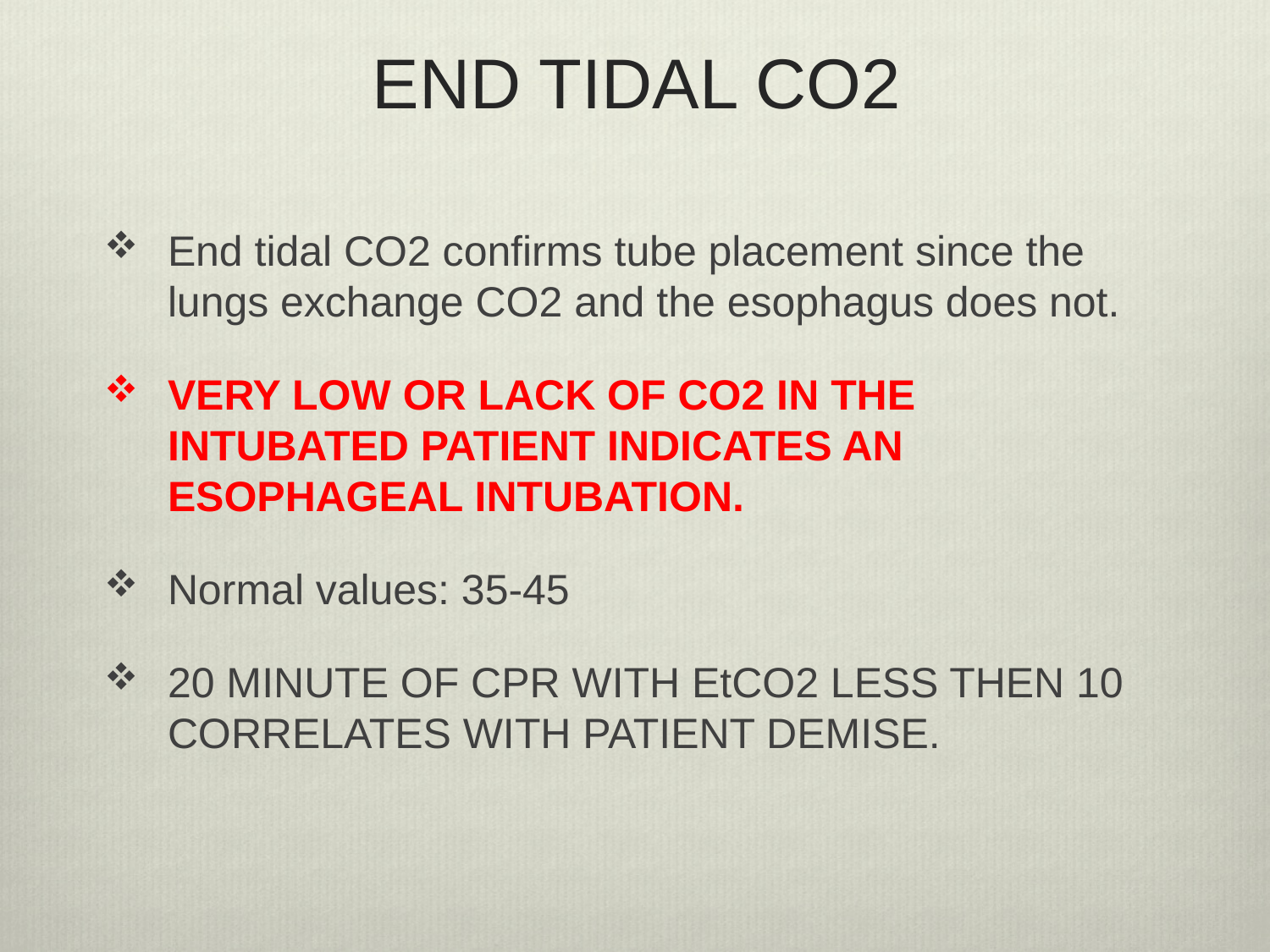

# END TIDAL CO2
End tidal CO2 confirms tube placement since the lungs exchange CO2 and the esophagus does not.
VERY LOW OR LACK OF CO2 IN THE INTUBATED PATIENT INDICATES AN ESOPHAGEAL INTUBATION.
Normal values: 35-45
20 MINUTE OF CPR WITH EtCO2 LESS THEN 10 CORRELATES WITH PATIENT DEMISE.